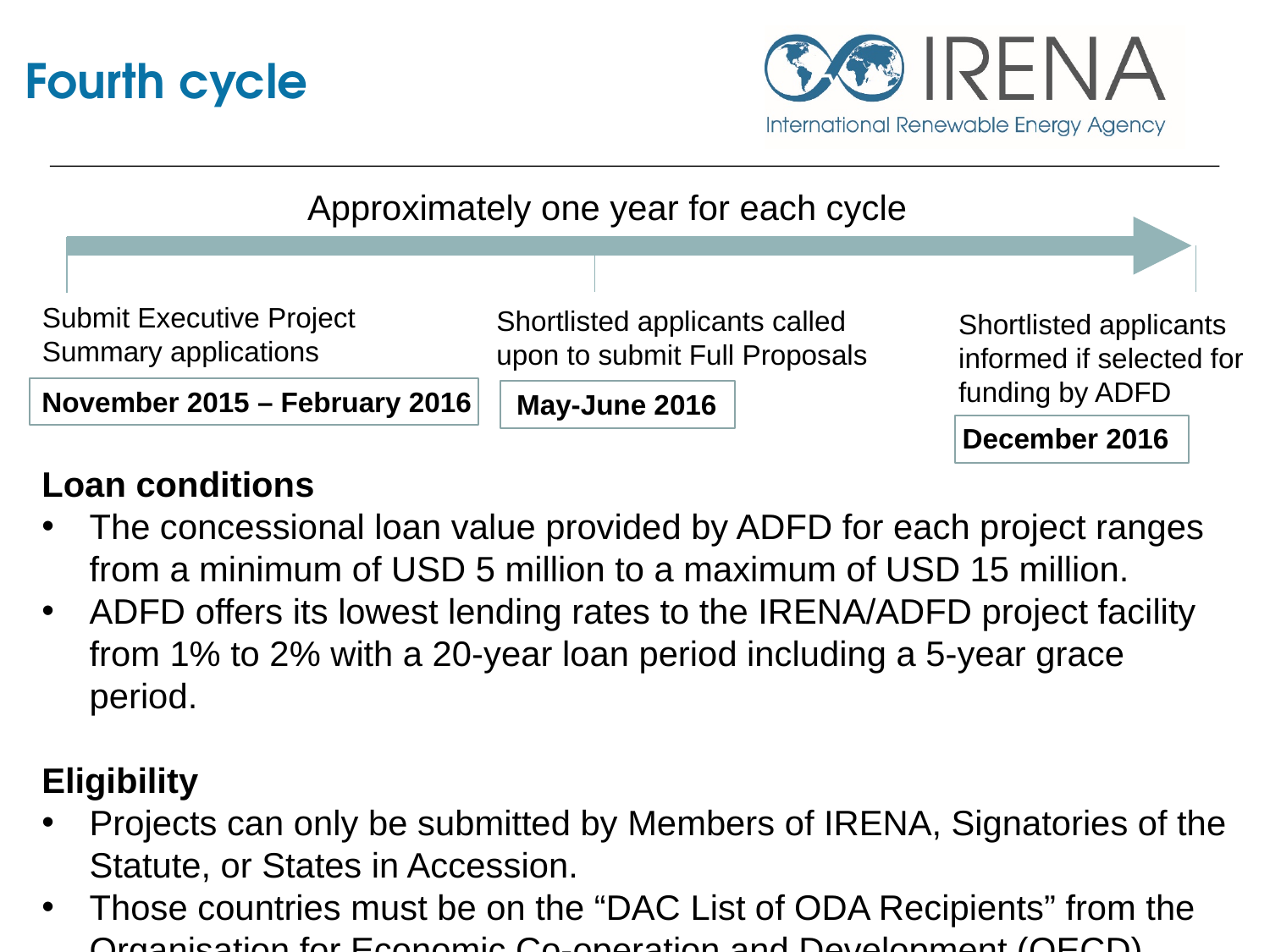

# Fourth cycle
Approximately one year for each cycle
Submit Executive Project Summary applications
Shortlisted applicants called upon to submit Full Proposals
Shortlisted applicants informed if selected for funding by ADFD
November 2015 – February 2016

May-June 2016
December 2016

Loan conditions
The concessional loan value provided by ADFD for each project ranges from a minimum of USD 5 million to a maximum of USD 15 million.
ADFD offers its lowest lending rates to the IRENA/ADFD project facility from 1% to 2% with a 20-year loan period including a 5-year grace period.
Eligibility
Projects can only be submitted by Members of IRENA, Signatories of the Statute, or States in Accession.
Those countries must be on the “DAC List of ODA Recipients” from the Organisation for Economic Co-operation and Development (OECD).